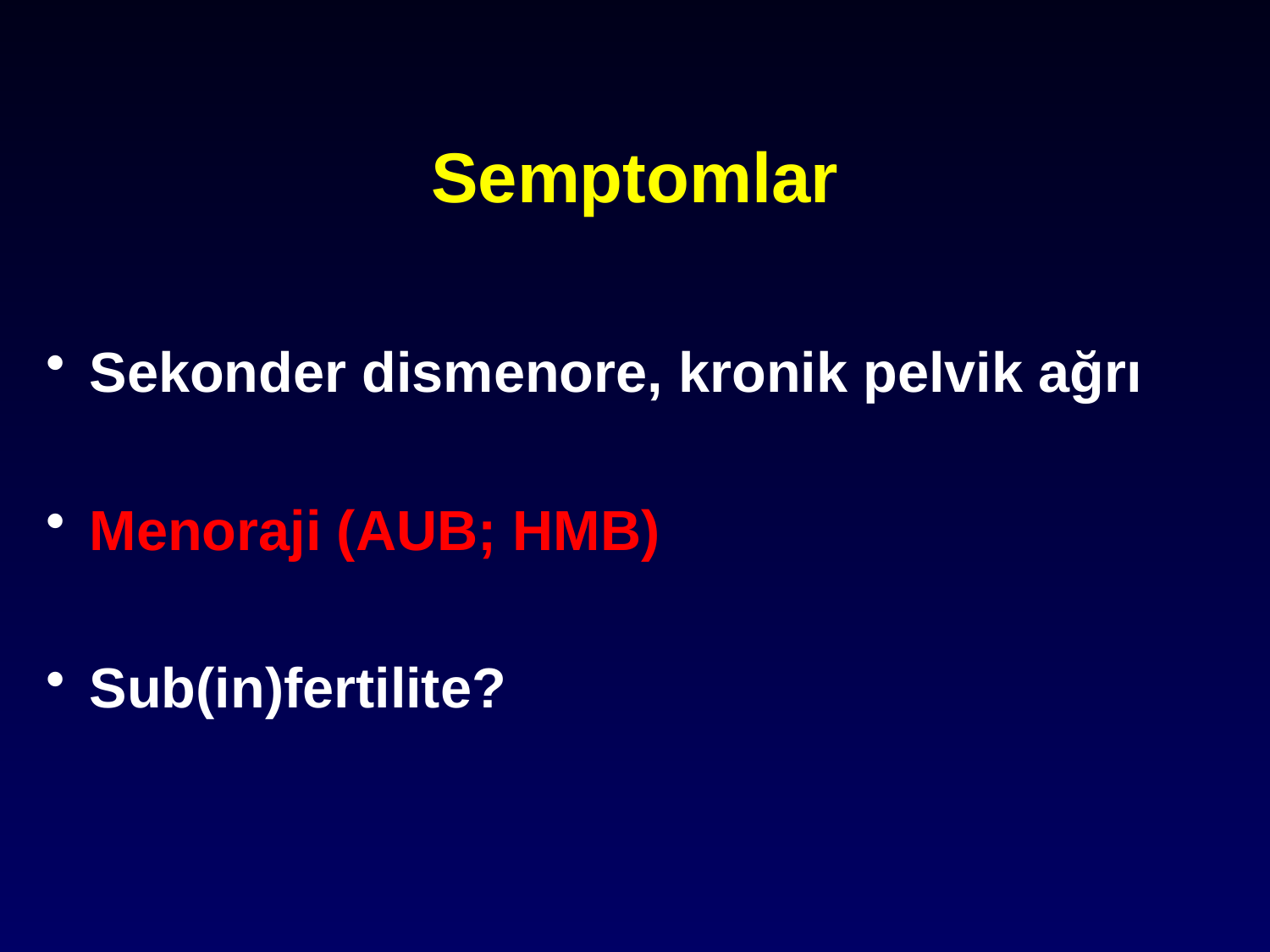

# Semptomlar

Sekonder dismenore, kronik pelvik ağrı

Menoraji (AUB; HMB)

Sub(in)fertilite?